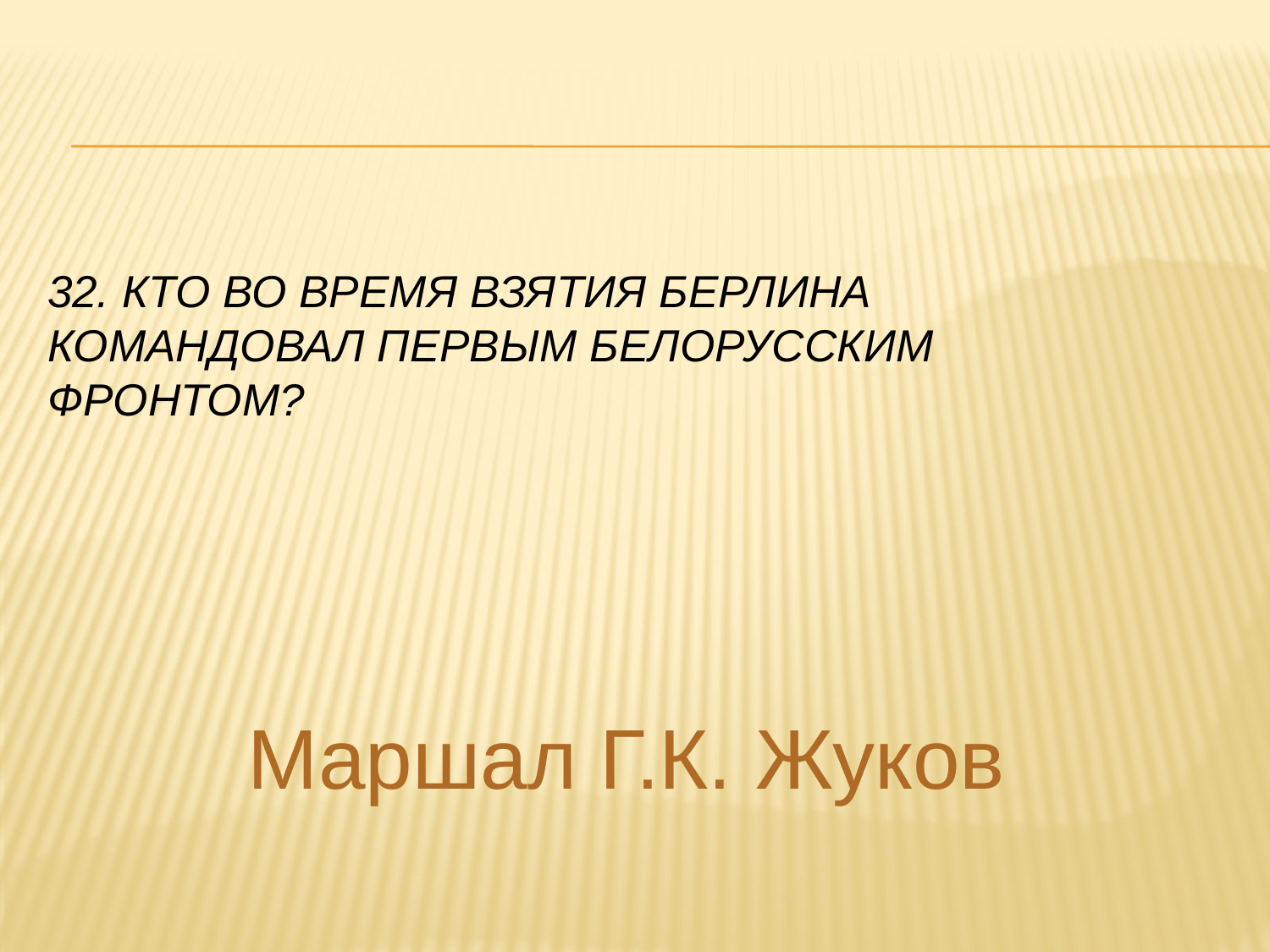

# 32. Кто во время взятия Берлина командовал Первым Белорусским фронтом?
Маршал Г.К. Жуков